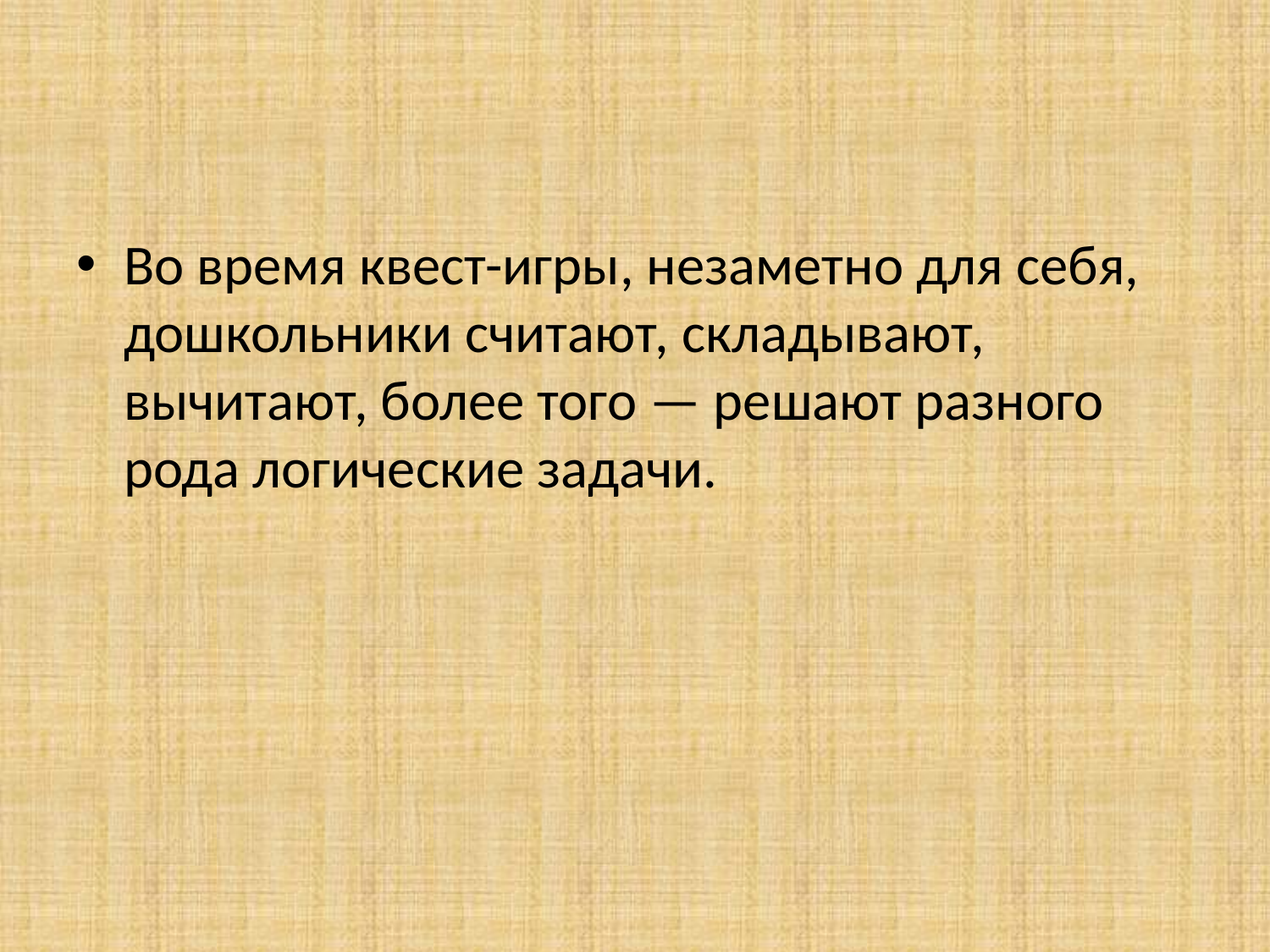

#
Во время квест-игры, незаметно для себя, дошкольники считают, складывают, вычитают, более того — решают разного рода логические задачи.